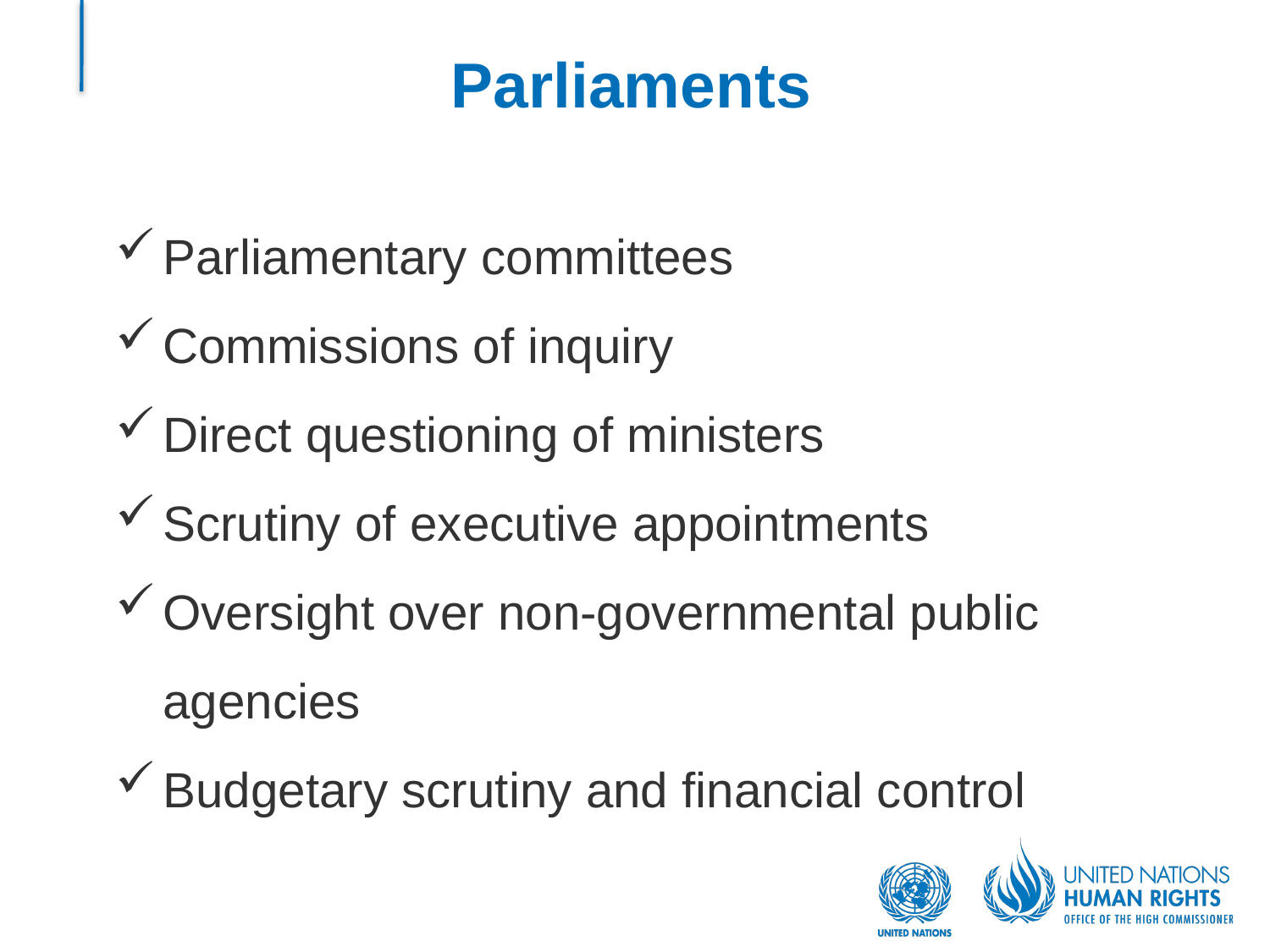

# Parliaments
Parliamentary committees
Commissions of inquiry
Direct questioning of ministers
Scrutiny of executive appointments
Oversight over non-governmental public agencies
Budgetary scrutiny and financial control